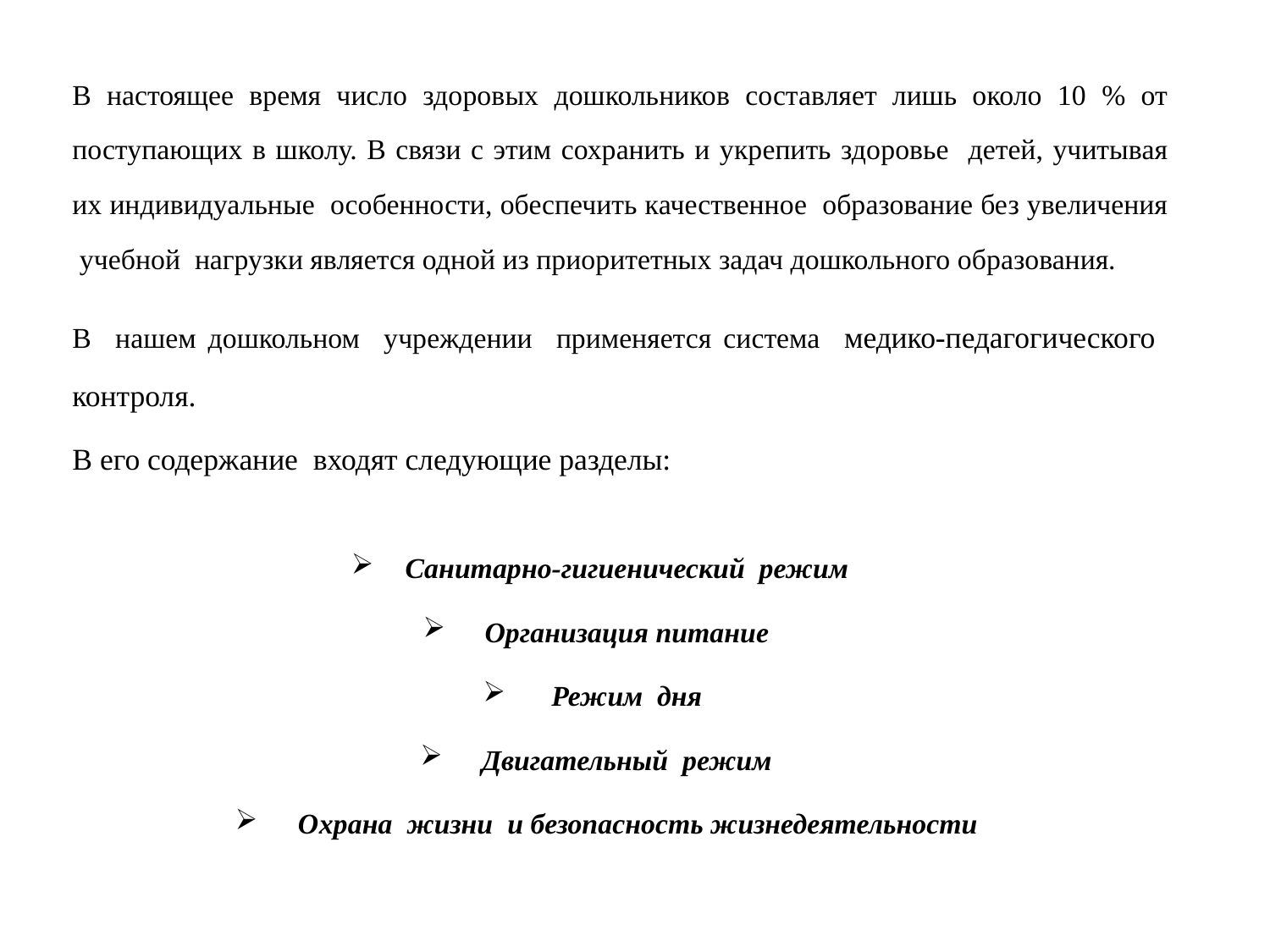

В настоящее время число здоровых дошкольников составляет лишь около 10 % от поступающих в школу. В связи с этим сохранить и укрепить здоровье  детей, учитывая их индивидуальные  особенности, обеспечить качественное  образование без увеличения  учебной  нагрузки является одной из приоритетных задач дошкольного образования.
В  нашем дошкольном  учреждении  применяется система  медико-педагогического  контроля.
В его содержание  входят следующие разделы:

Санитарно-гигиенический  режим
Организация питание
Режим  дня
Двигательный  режим
   Охрана  жизни  и безопасность жизнедеятельности